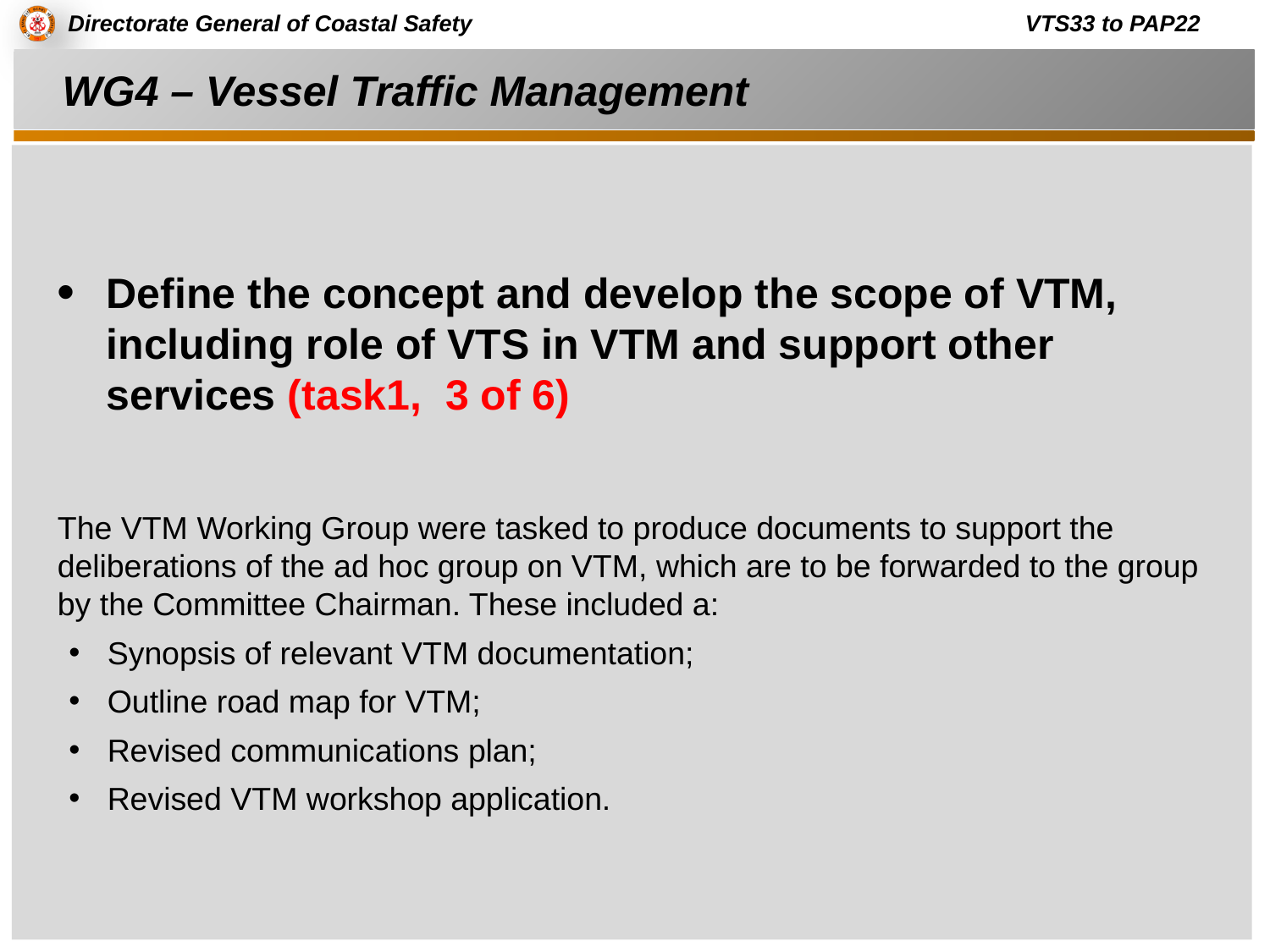

# WG4 – Vessel Traffic Management
Define the concept and develop the scope of VTM, including role of VTS in VTM and support other services (task1,  3 of 6)

The VTM Working Group were tasked to produce documents to support the deliberations of the ad hoc group on VTM, which are to be forwarded to the group by the Committee Chairman. These included a:
Synopsis of relevant VTM documentation;
Outline road map for VTM;
Revised communications plan;
Revised VTM workshop application.